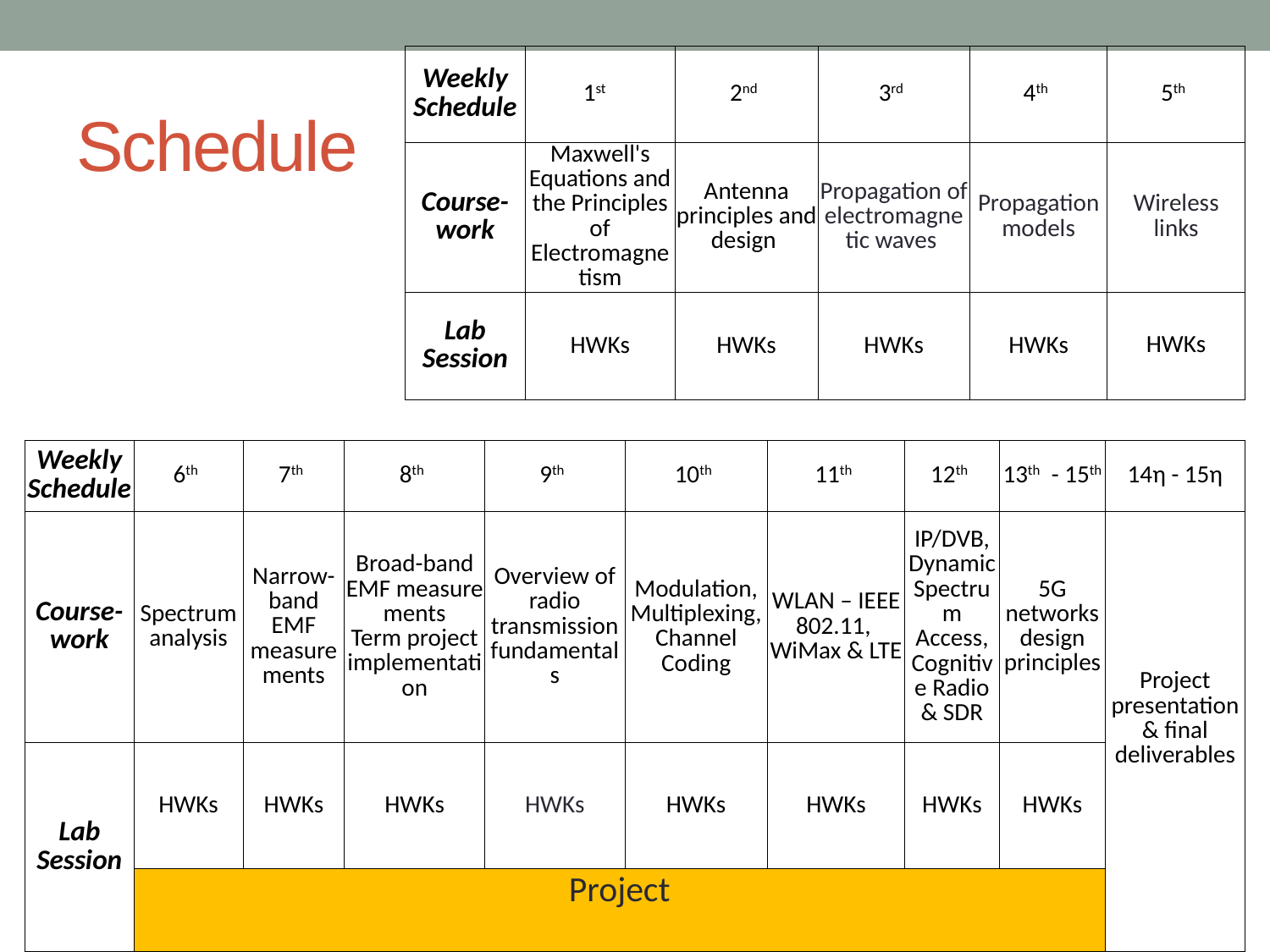

| Weekly Schedule | 1st | 2nd | 3rd | 4th | 5th |
| --- | --- | --- | --- | --- | --- |
| Course-work | Maxwell's Equations and the Principles of Electromagnetism | Antenna principles and design | Propagation of electromagnetic waves | Propagation models | Wireless links |
| Lab Session | HWKs | HWKs | HWKs | HWKs | HWKs |
# Schedule
| Weekly Schedule | 6th | 7th | 8th | 9th | 10th | 11th | 12th | 13th - 15th | 14η - 15η |
| --- | --- | --- | --- | --- | --- | --- | --- | --- | --- |
| Course-work | Spectrum analysis | Narrow-band EMF measurements | Broad-band EMF measure ments Term project implementation | Overview of radio transmission fundamentals | Modulation, Multiplexing, Channel Coding | WLAN – IEEE 802.11, WiMax & LTE | IP/DVB, Dynamic Spectrum Access, Cognitive Radio & SDR | 5G networks design principles | Project presentation & final deliverables |
| Lab Session | HWKs | HWKs | HWKs | HWKs | HWKs | HWKs | HWKs | HWKs |  |
|  | Project |  |  |  |  |  |  |  |  |